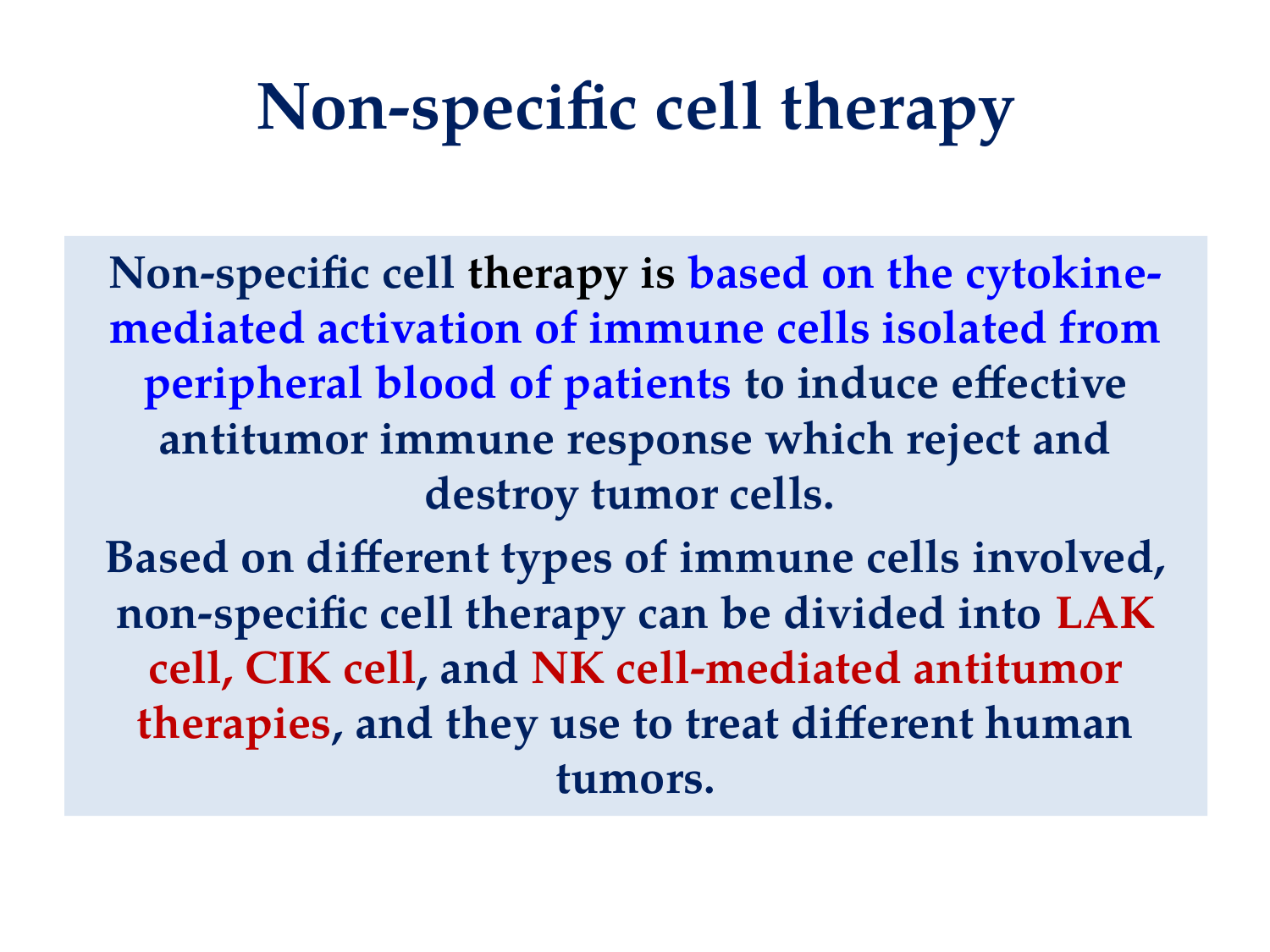

# Non-specific cell therapy
Non-specific cell therapy is based on the cytokine- mediated activation of immune cells isolated from peripheral blood of patients to induce effective antitumor immune response which reject and destroy tumor cells.
Based on different types of immune cells involved, non-specific cell therapy can be divided into LAK cell, CIK cell, and NK cell-mediated antitumor therapies, and they use to treat different human tumors.